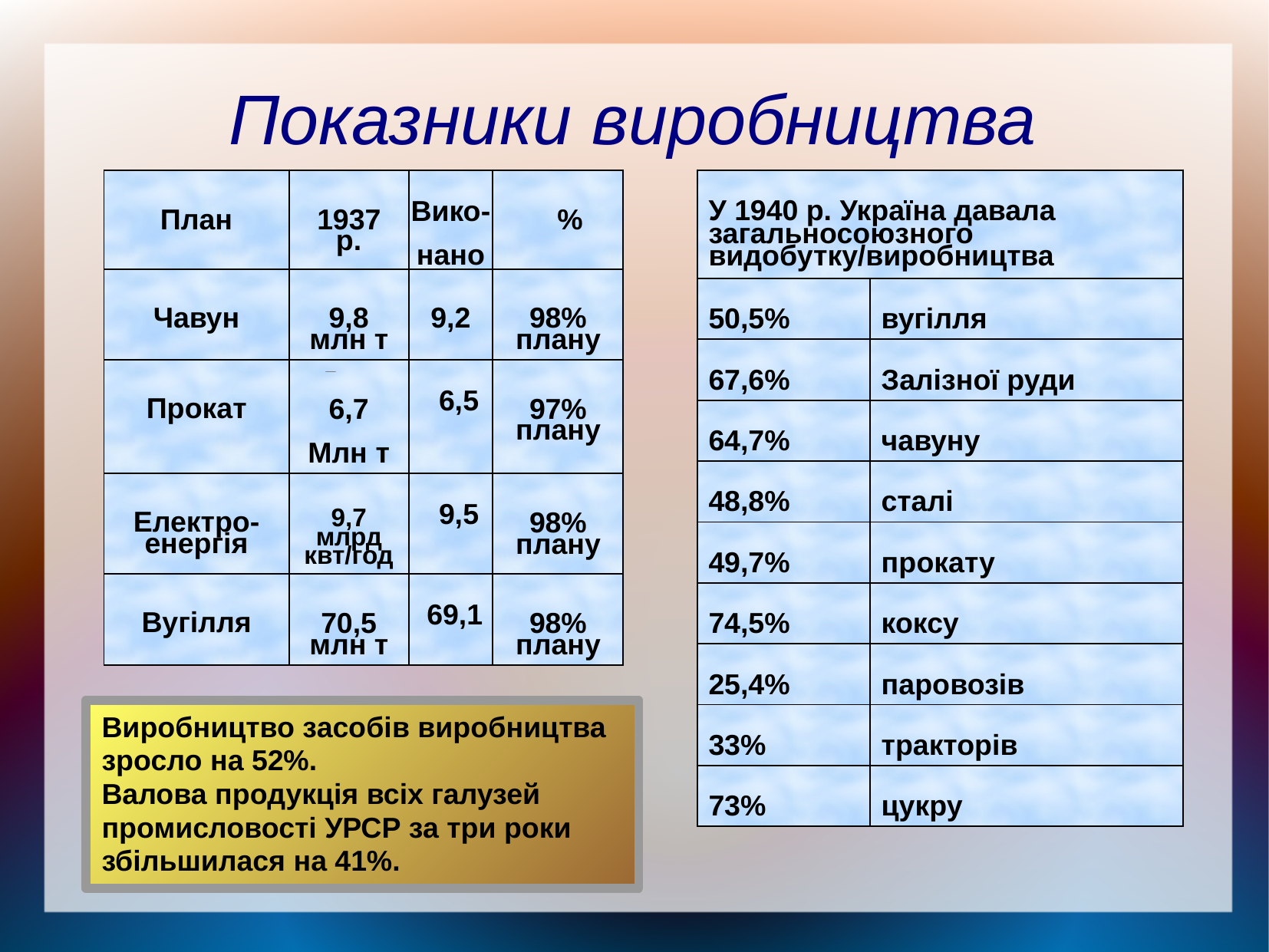

# Показники виробництва
| План | 1937 р. | Вико- нано | % |
| --- | --- | --- | --- |
| Чавун | 9,8 млн т | 9,2 | 98% плану |
| Прокат | 6,7 Млн т | 6,5 | 97% плану |
| Електро-енергія | 9,7 млрд квт/год | 9,5 | 98% плану |
| Вугілля | 70,5 млн т | 69,1 | 98% плану |
| У 1940 р. Україна давала загальносоюзного видобутку/виробництва |  |
| --- | --- |
| 50,5% | вугілля |
| 67,6% | Залізної руди |
| 64,7% | чавуну |
| 48,8% | сталі |
| 49,7% | прокату |
| 74,5% | коксу |
| 25,4% | паровозів |
| 33% | тракторів |
| 73% | цукру |

|  |  |
| --- | --- |
|  |  |

Виробництво засобів виробництва зросло на 52%.
Валова продукція всіх галузей промисловості УРСР за три роки збільшилася на 41%.